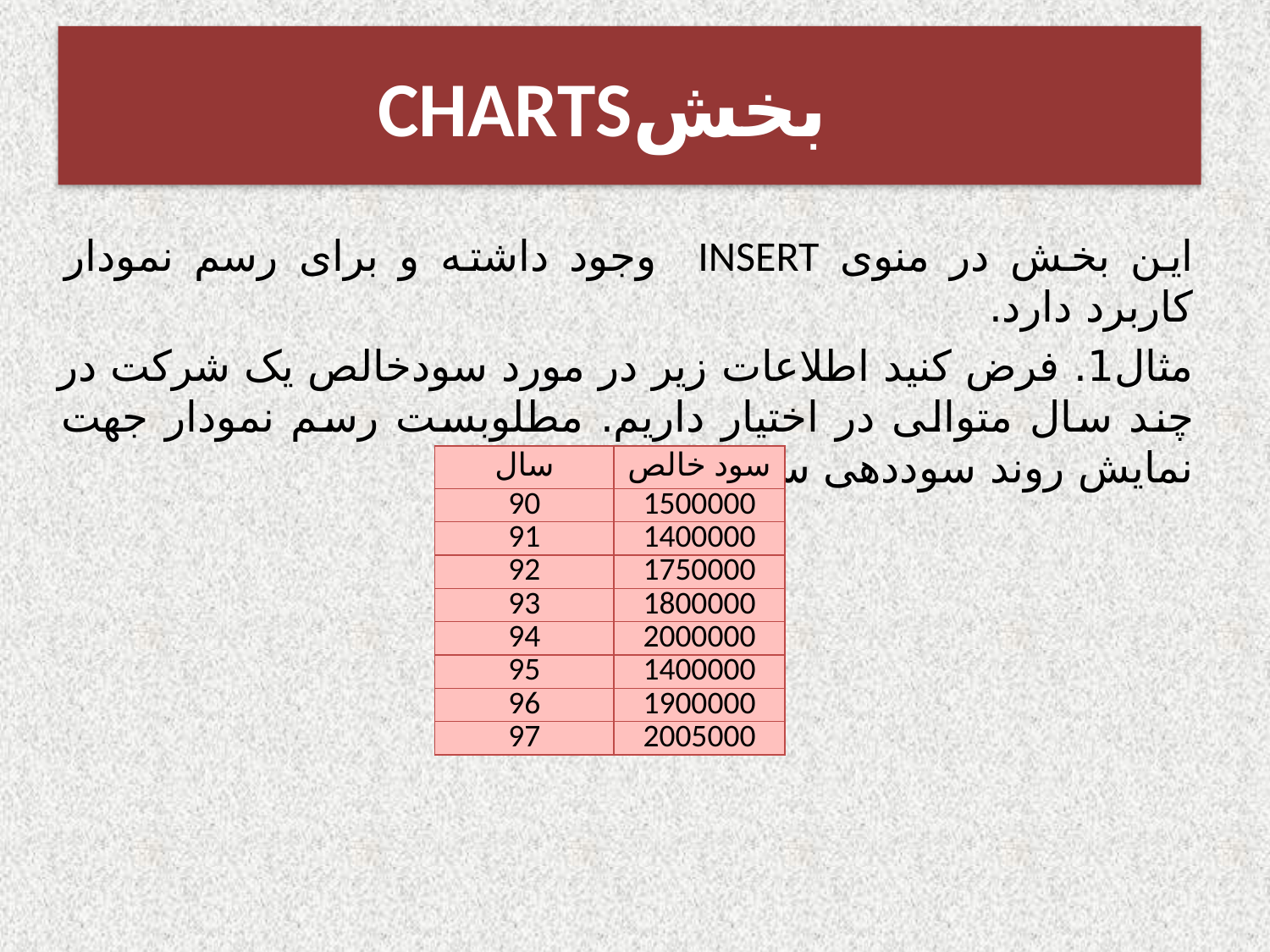

# CHARTSبخش
این بخش در منوی INSERT  وجود داشته و برای رسم نمودار کاربرد دارد.
مثال1. فرض کنید اطلاعات زیر در مورد سودخالص یک شرکت در چند سال متوالی در اختیار داریم. مطلوبست رسم نمودار جهت نمایش روند سوددهی سازمان.

| سال | سود خالص |
| --- | --- |
| 90 | 1500000 |
| 91 | 1400000 |
| 92 | 1750000 |
| 93 | 1800000 |
| 94 | 2000000 |
| 95 | 1400000 |
| 96 | 1900000 |
| 97 | 2005000 |